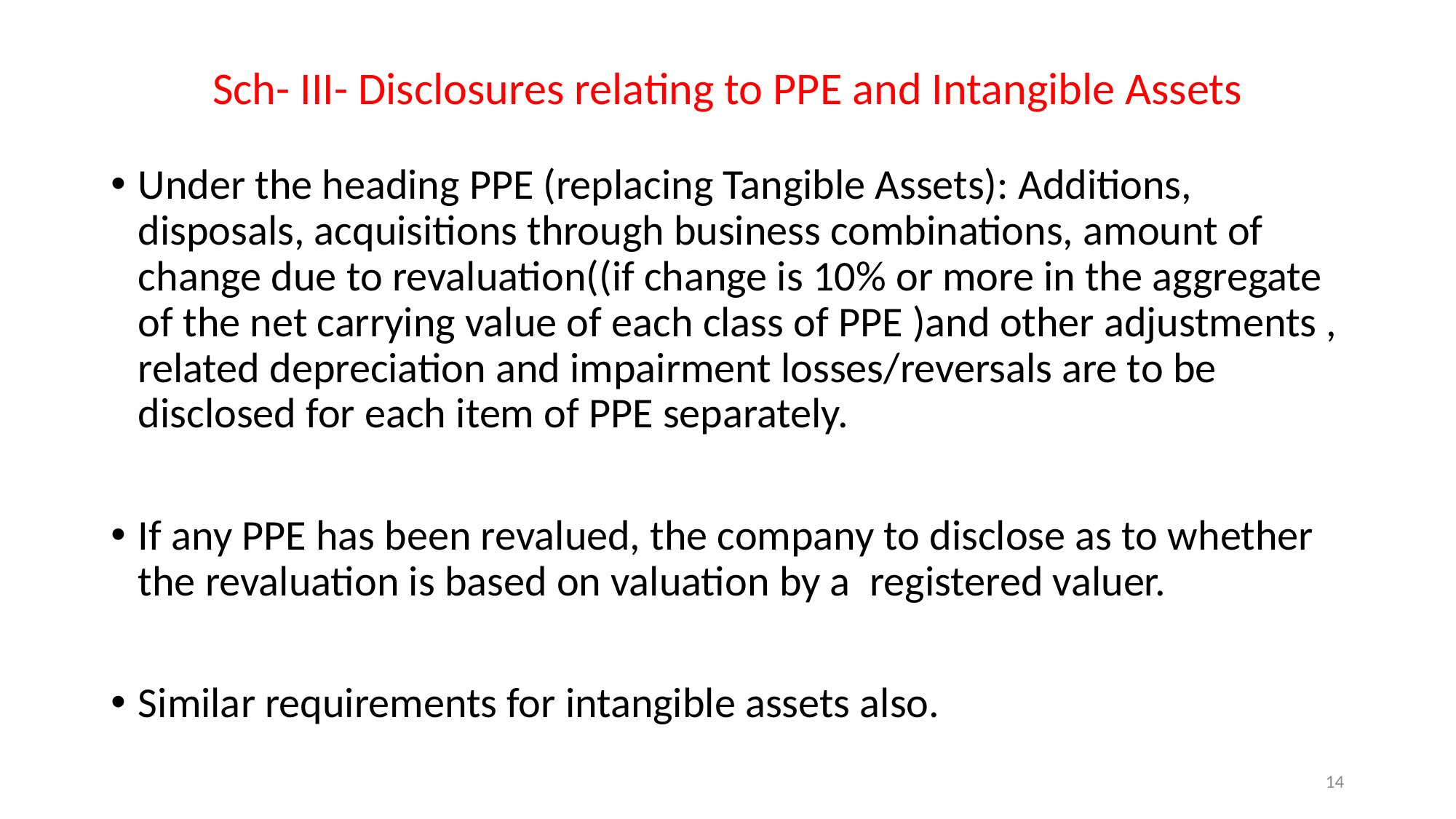

# Sch- III- Disclosures relating to PPE and Intangible Assets
Under the heading PPE (replacing Tangible Assets): Additions, disposals, acquisitions through business combinations, amount of change due to revaluation((if change is 10% or more in the aggregate of the net carrying value of each class of PPE )and other adjustments , related depreciation and impairment losses/reversals are to be disclosed for each item of PPE separately.

If any PPE has been revalued, the company to disclose as to whether the revaluation is based on valuation by a  registered valuer.

Similar requirements for intangible assets also.

14